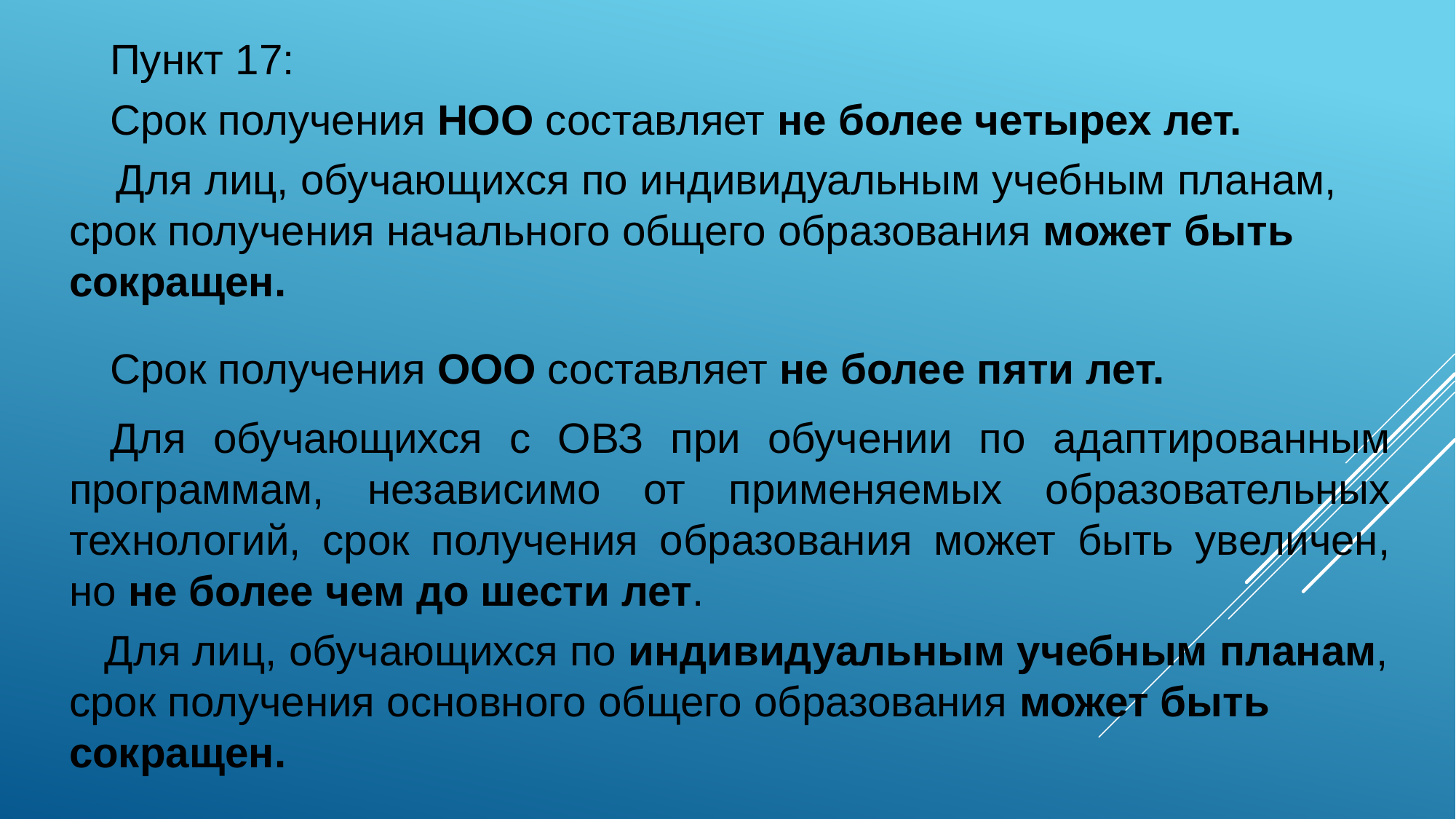

Пункт 17:
Срок получения НОО составляет не более четырех лет.
    Для лиц, обучающихся по индивидуальным учебным планам, срок получения начального общего образования может быть сокращен.
Срок получения ООО составляет не более пяти лет.
Для обучающихся с ОВЗ при обучении по адаптированным программам, независимо от применяемых образовательных технологий, срок получения образования может быть увеличен, но не более чем до шести лет.
   Для лиц, обучающихся по индивидуальным учебным планам, срок получения основного общего образования может быть сокращен.